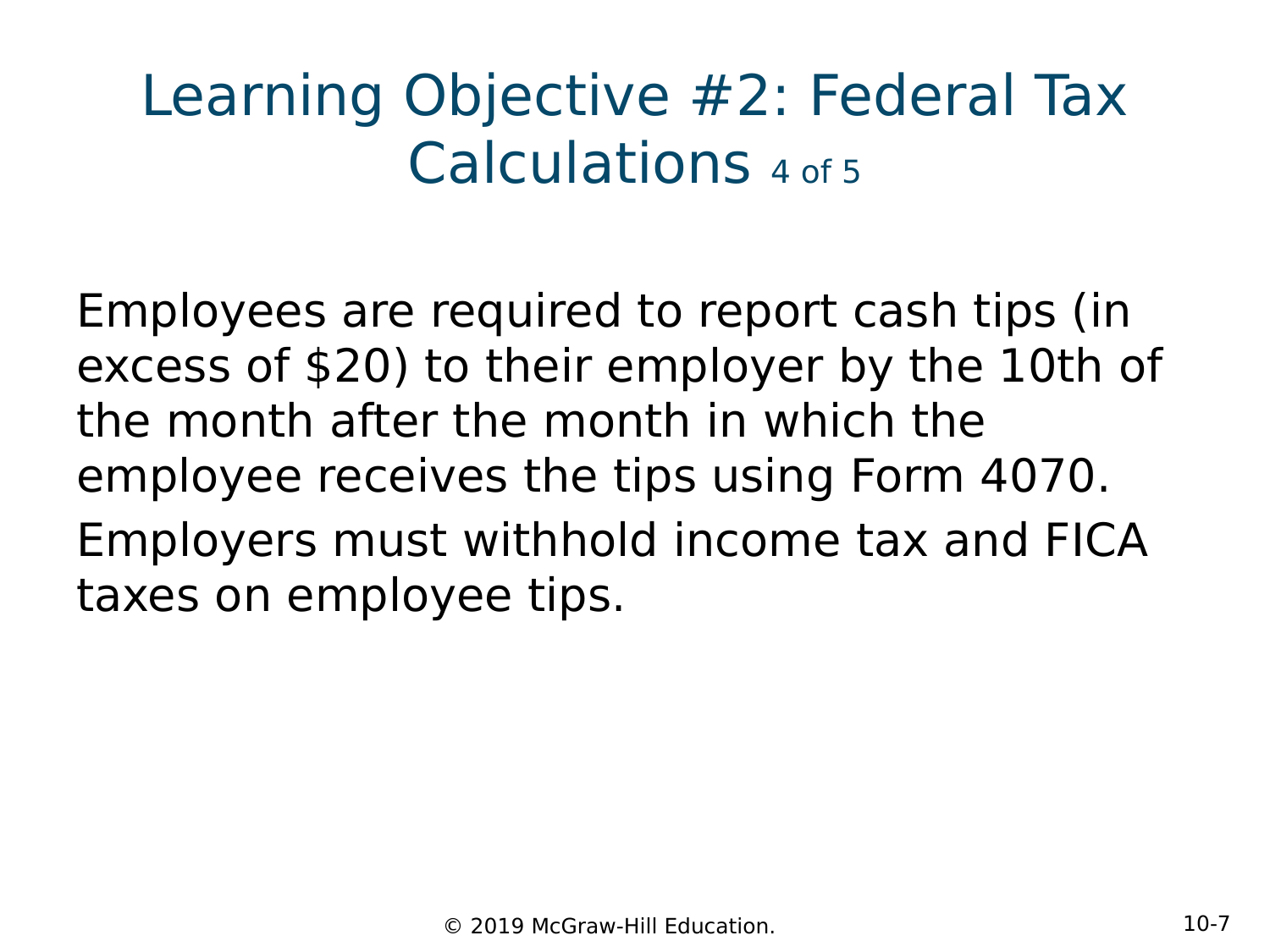

# Learning Objective #2: Federal Tax Calculations 4 of 5
Employees are required to report cash tips (in excess of $20) to their employer by the 10th of the month after the month in which the employee receives the tips using Form 4070.
Employers must withhold income tax and FICA taxes on employee tips.